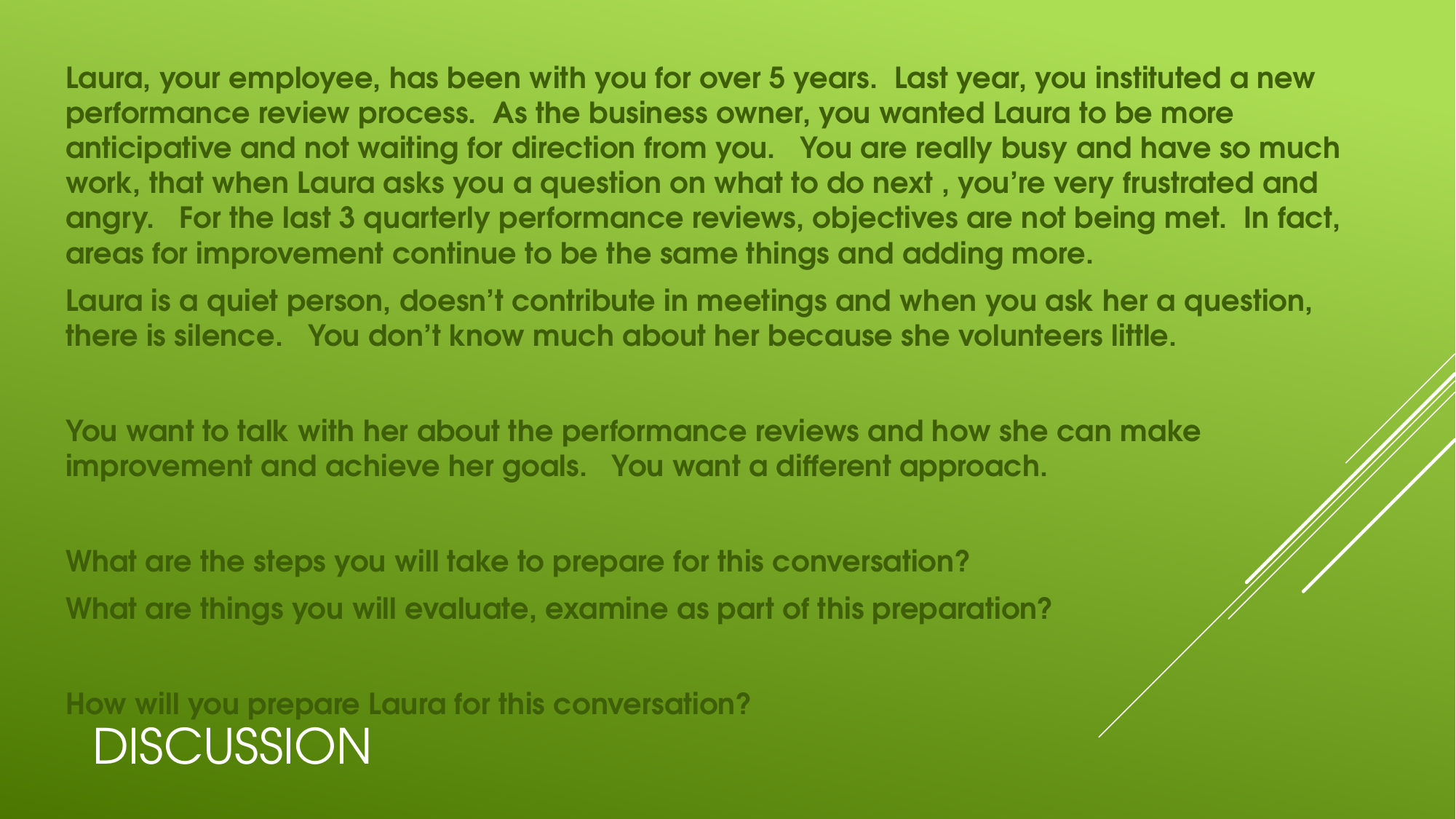

Laura, your employee, has been with you for over 5 years.  Last year, you instituted a new performance review process.  As the business owner, you wanted Laura to be more anticipative and not waiting for direction from you.   You are really busy and have so much work, that when Laura asks you a question on what to do next , you’re very frustrated and angry.   For the last 3 quarterly performance reviews, objectives are not being met.  In fact, areas for improvement continue to be the same things and adding more.
Laura is a quiet person, doesn’t contribute in meetings and when you ask her a question, there is silence.   You don’t know much about her because she volunteers little.

You want to talk with her about the performance reviews and how she can make improvement and achieve her goals.   You want a different approach.

What are the steps you will take to prepare for this conversation?
What are things you will evaluate, examine as part of this preparation?

How will you prepare Laura for this conversation?

# Discussion